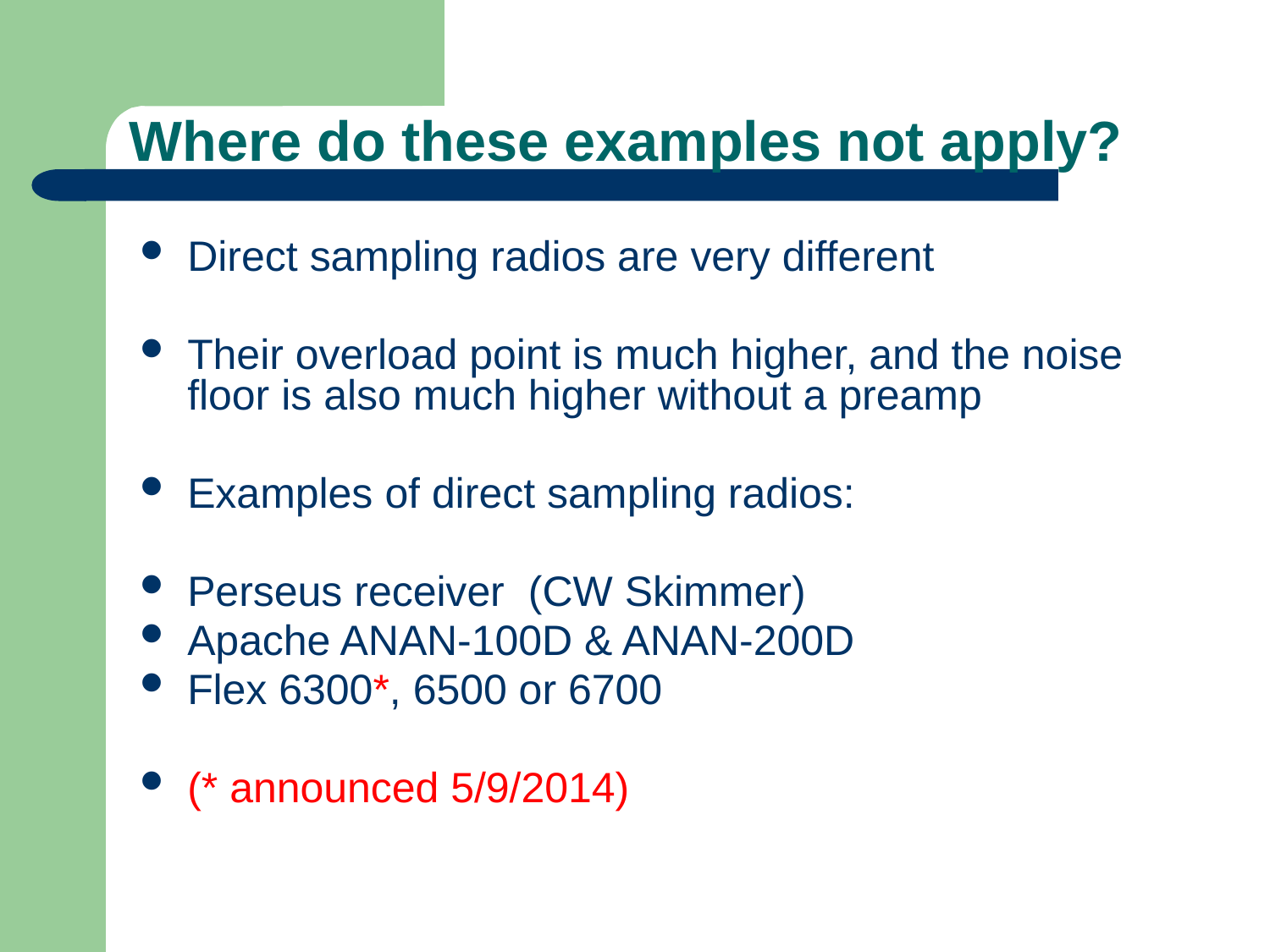

# Where do these examples not apply?
Direct sampling radios are very different

Their overload point is much higher, and the noise floor is also much higher without a preamp

Examples of direct sampling radios:

Perseus receiver  (CW Skimmer)
Apache ANAN-100D & ANAN-200D
Flex 6300*, 6500 or 6700

(* announced 5/9/2014)